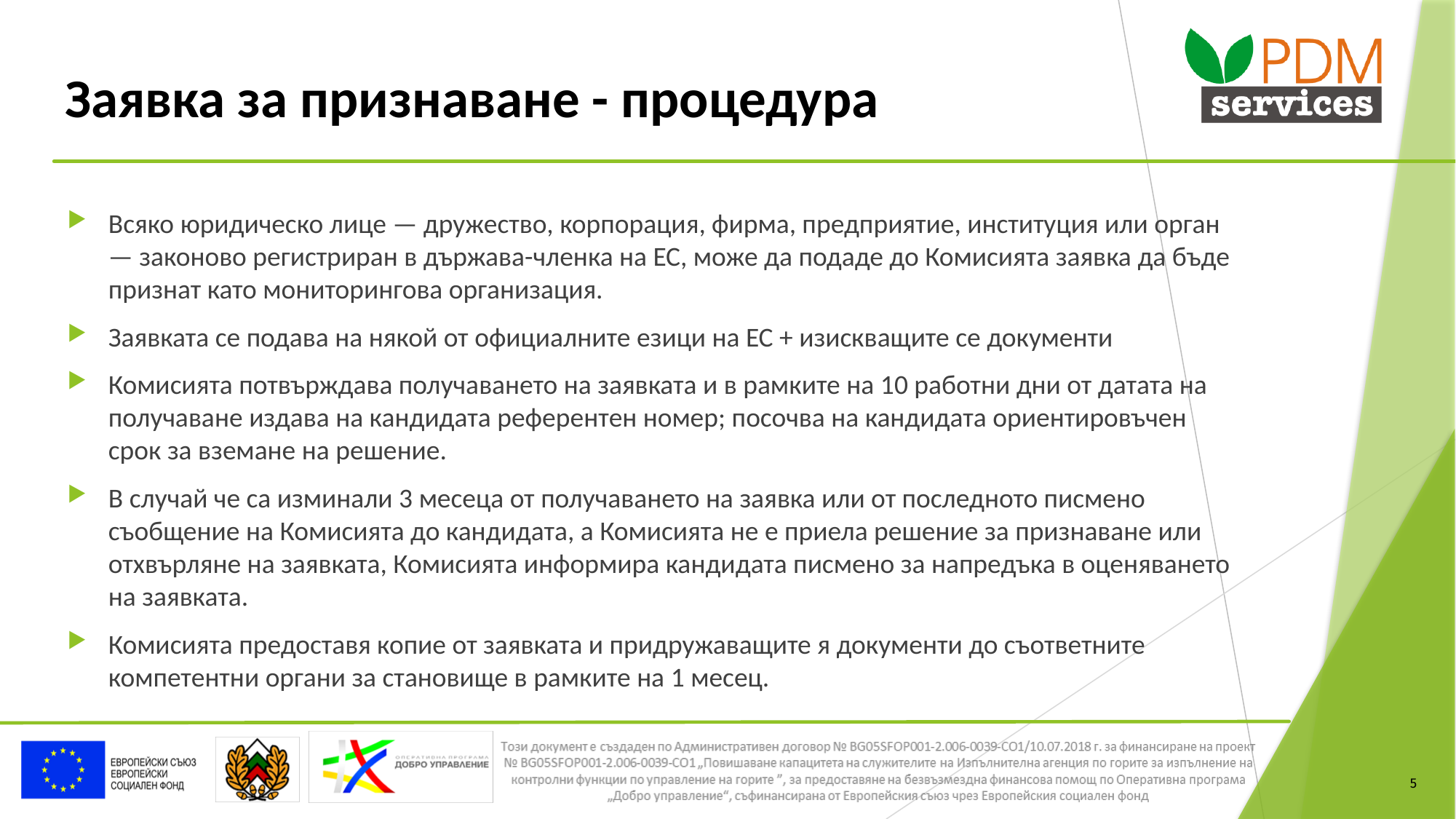

# Заявка за признаване - процедура
Всяко юридическо лице — дружество, корпорация, фирма, предприятие, институция или орган — законово регистриран в държава-членка на ЕС, може да подаде до Комисията заявка да бъде признат като мониторингова организация.
Заявката се подава на някой от официалните езици на ЕС + изискващите се документи
Комисията потвърждава получаването на заявката и в рамките на 10 работни дни от датата на получаване издава на кандидата референтен номер; посочва на кандидата ориентировъчен срок за вземане на решение.
В случай че са изминали 3 месеца от получаването на заявка или от последното писмено съобщение на Комисията до кандидата, а Комисията не е приела решение за признаване или отхвърляне на заявката, Комисията информира кандидата писмено за напредъка в оценяването на заявката.
Комисията предоставя копие от заявката и придружаващите я документи до съответните компетентни органи за становище в рамките на 1 месец.
5